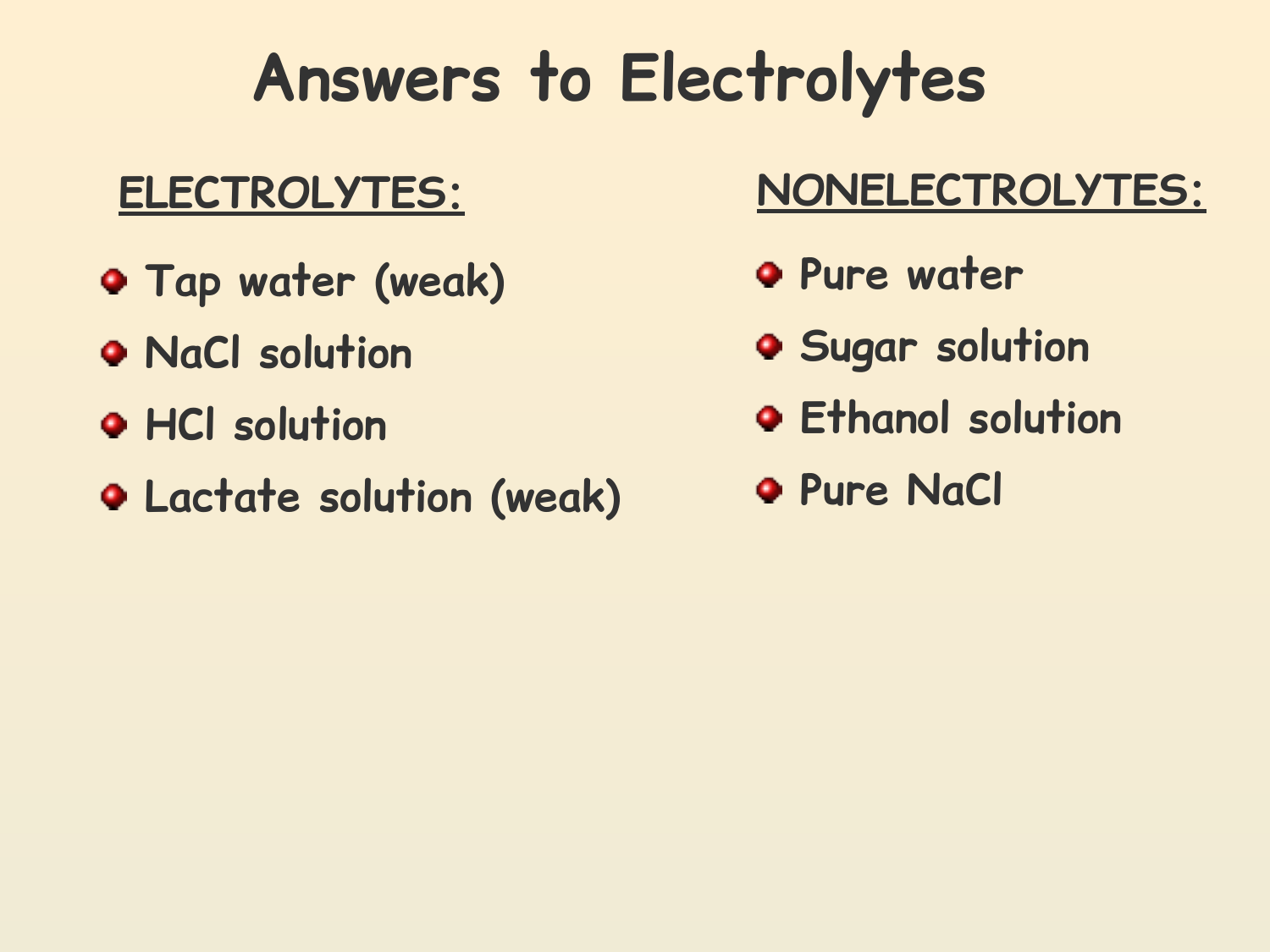

# Answers to Electrolytes
NONELECTROLYTES:
ELECTROLYTES:

 Pure water
 Sugar solution
 Ethanol solution
 Pure NaCl

 Tap water (weak)
 NaCl solution
 HCl solution
 Lactate solution (weak)